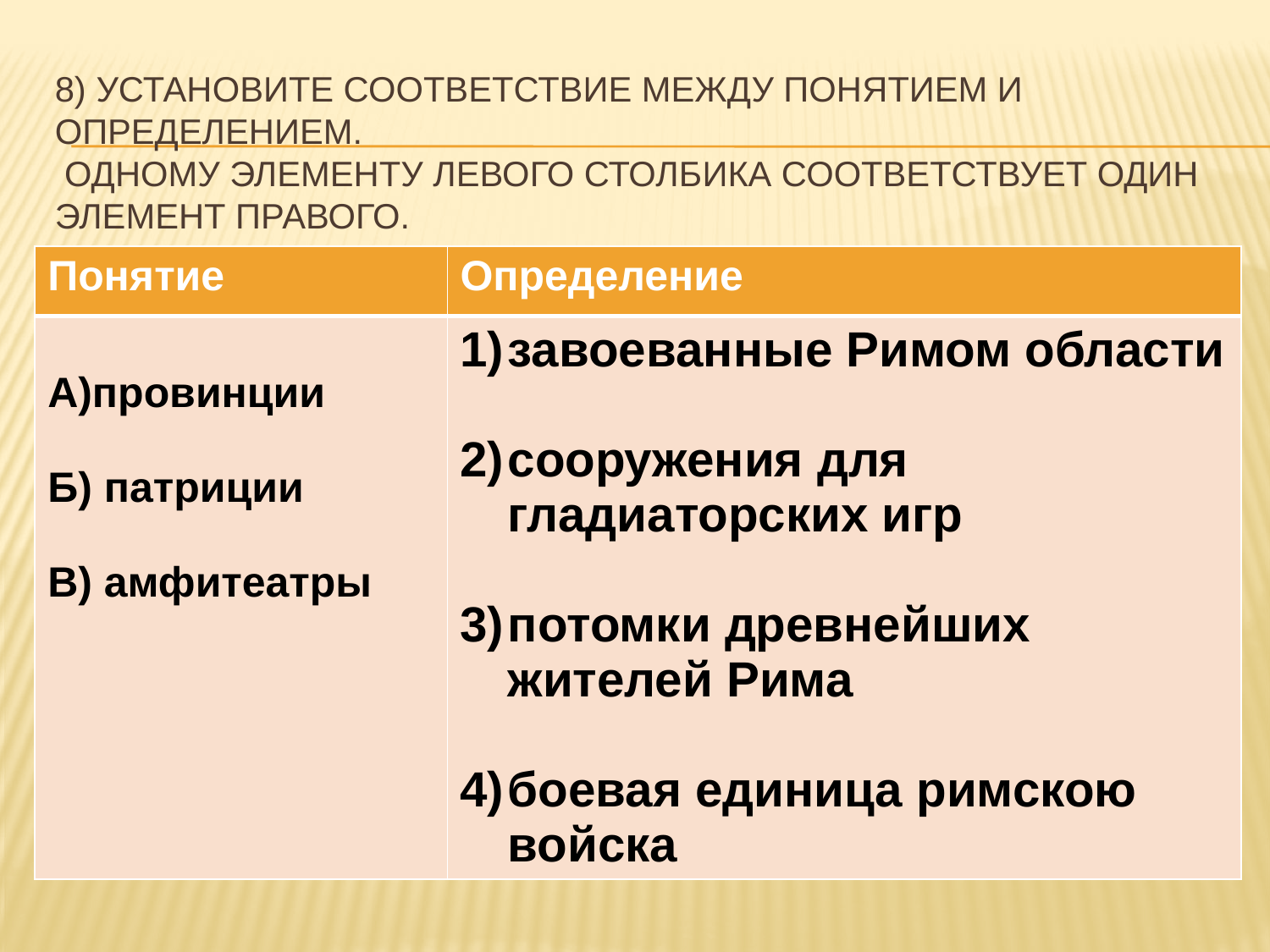

# 8) Установите соответствие между понятием и определением. Одному элементу левого столбика соответствует один элемент правого.
| Понятие | Определение |
| --- | --- |
| А)провинции Б) патриции В) амфитеатры | завоеванные Римом области сооружения для гладиаторских игр потомки древнейших жителей Рима боевая единица римскою войска |